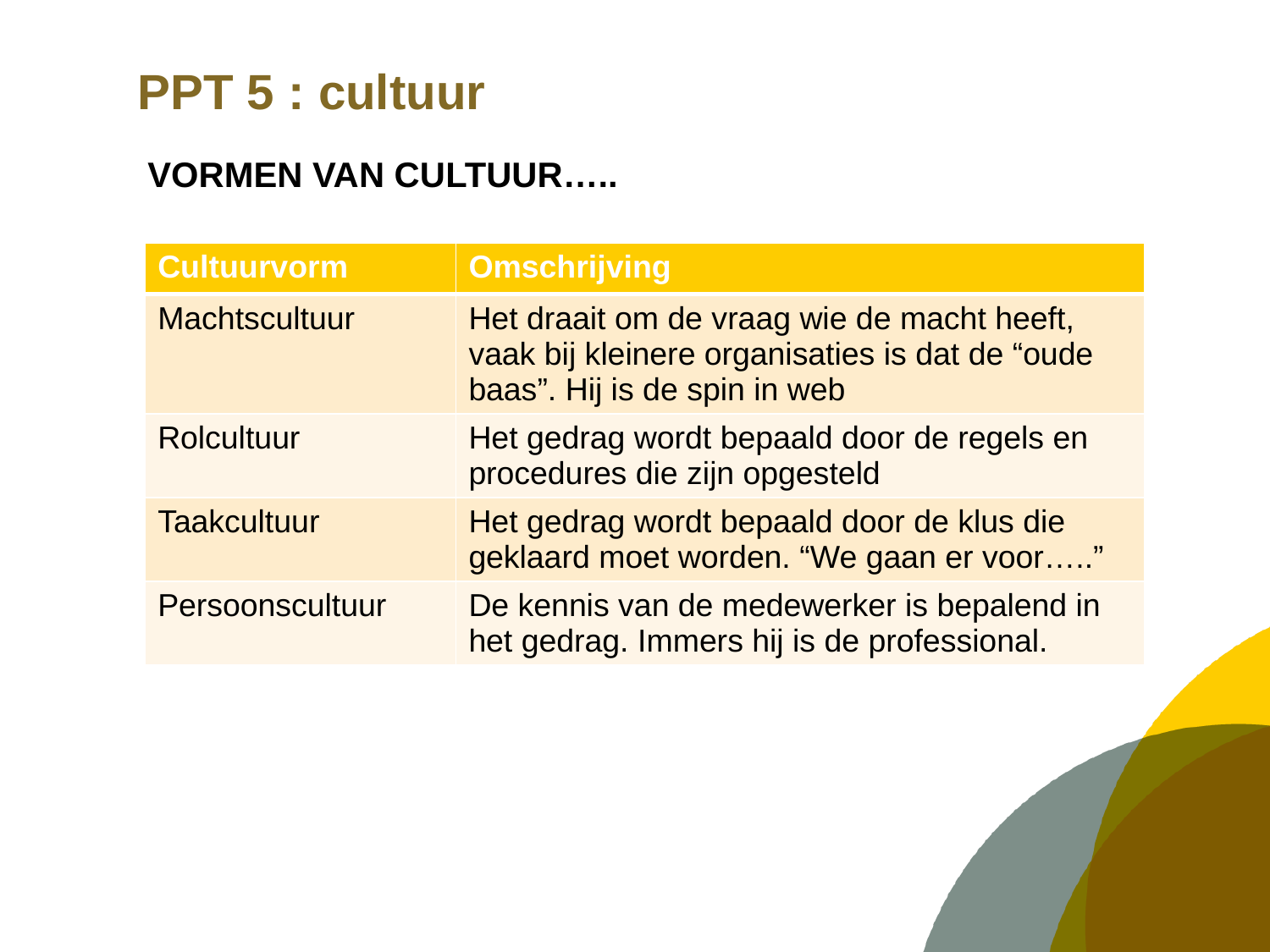

# PPT 5 : cultuur
VORMEN VAN CULTUUR…..

| Cultuurvorm | Omschrijving |
| --- | --- |
| Machtscultuur | Het draait om de vraag wie de macht heeft, vaak bij kleinere organisaties is dat de “oude baas”. Hij is de spin in web |
| Rolcultuur | Het gedrag wordt bepaald door de regels en procedures die zijn opgesteld |
| Taakcultuur | Het gedrag wordt bepaald door de klus die geklaard moet worden. “We gaan er voor…..” |
| Persoonscultuur | De kennis van de medewerker is bepalend in het gedrag. Immers hij is de professional. |